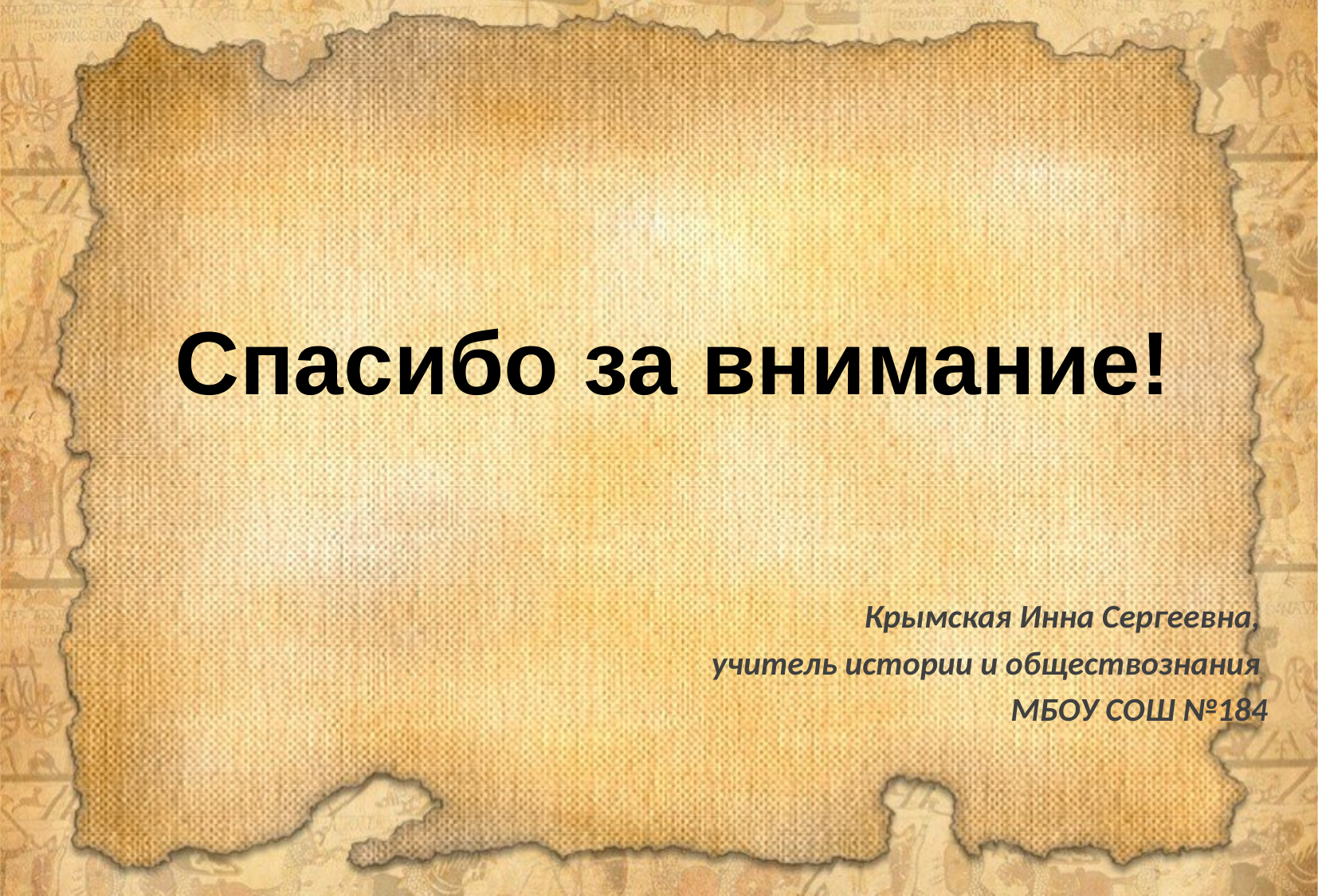

# Спасибо за внимание!
 Крымская Инна Сергеевна,
учитель истории и обществознания
МБОУ СОШ №184